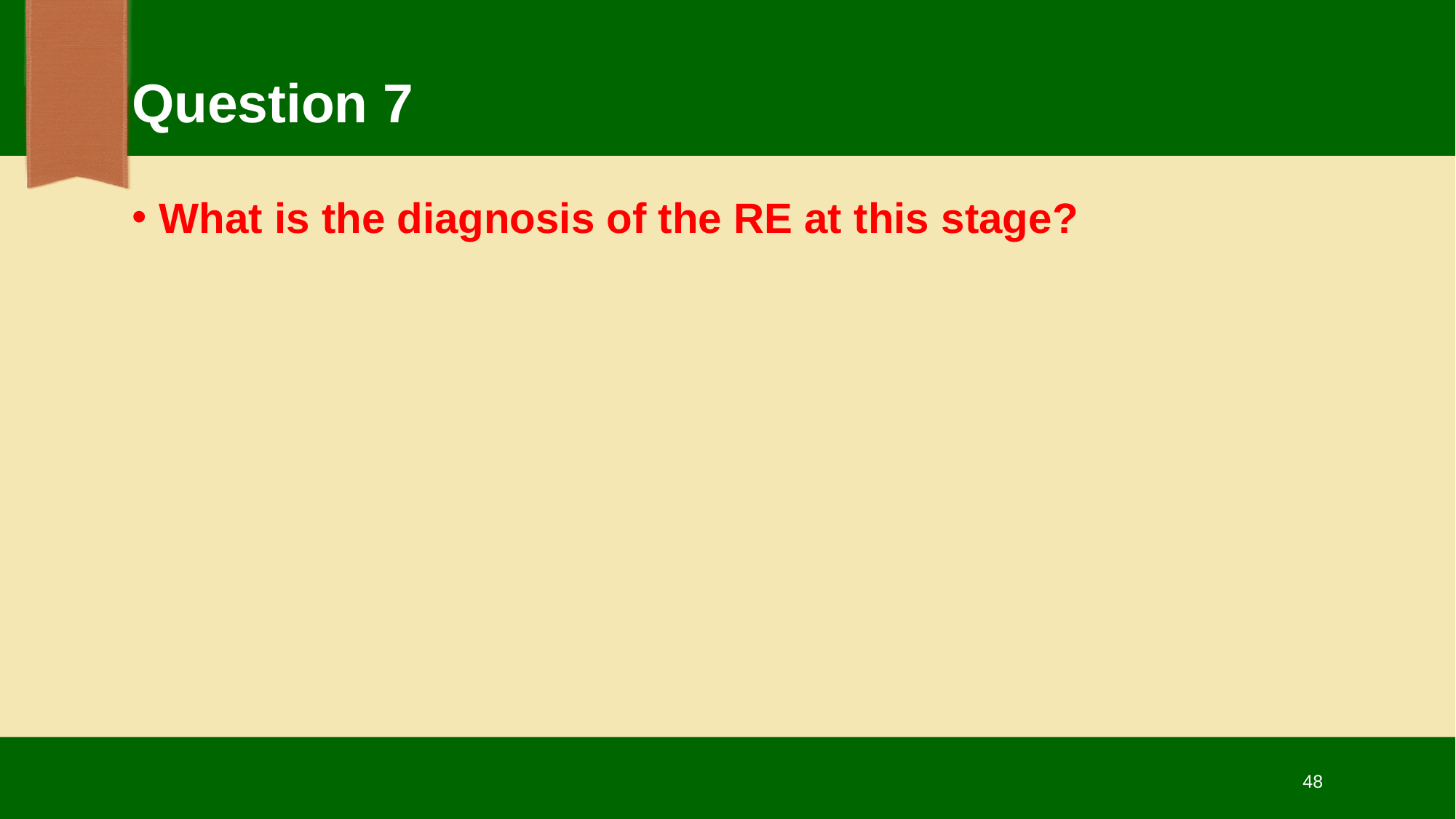

# Question 7
What is the diagnosis of the RE at this stage?
48